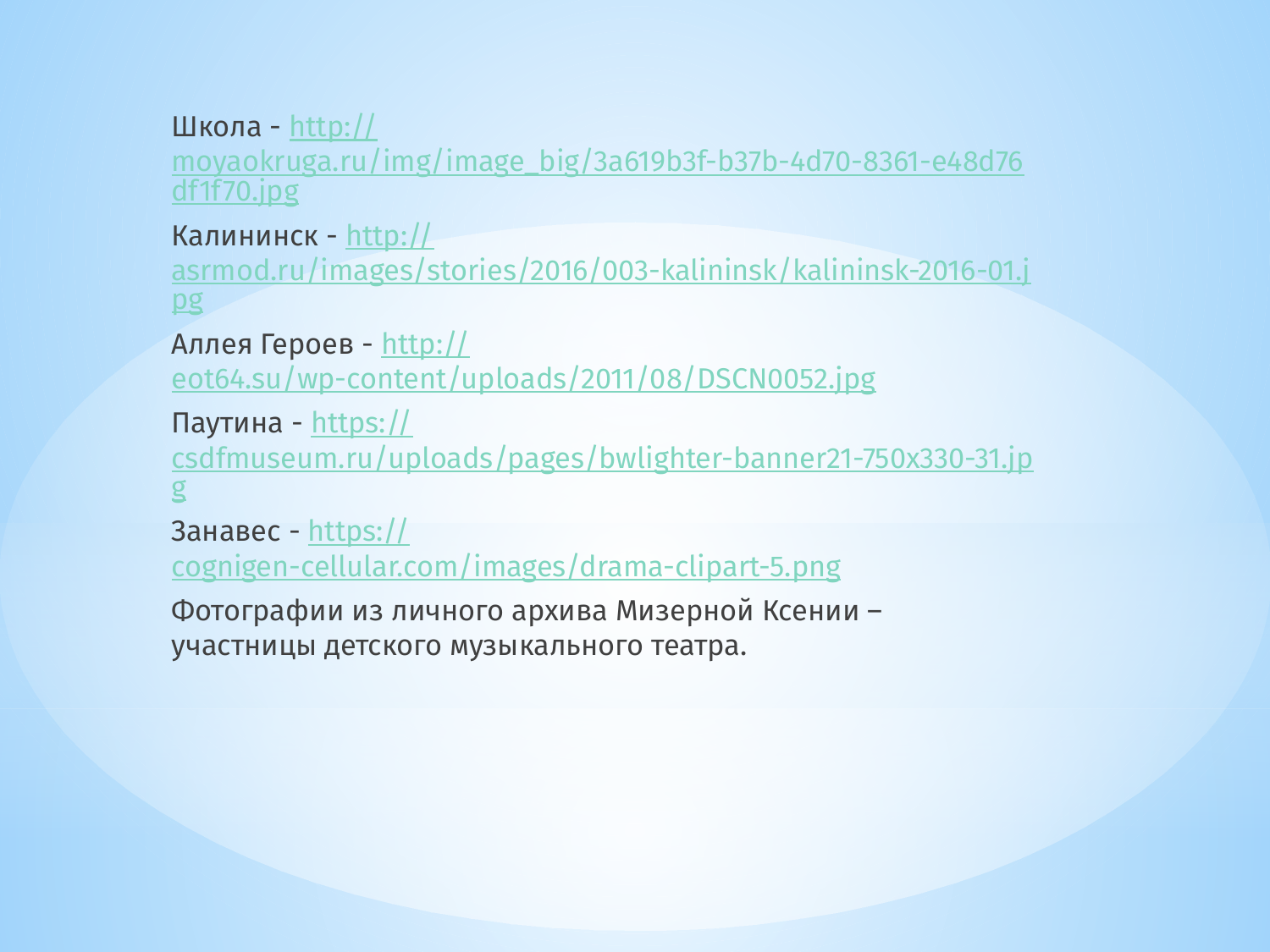

Школа - http://moyaokruga.ru/img/image_big/3a619b3f-b37b-4d70-8361-e48d76df1f70.jpg
Калининск - http://asrmod.ru/images/stories/2016/003-kalininsk/kalininsk-2016-01.jpg
Аллея Героев - http://eot64.su/wp-content/uploads/2011/08/DSCN0052.jpg
Паутина - https://csdfmuseum.ru/uploads/pages/bwlighter-banner21-750x330-31.jpg
Занавес - https://cognigen-cellular.com/images/drama-clipart-5.png
Фотографии из личного архива Мизерной Ксении – участницы детского музыкального театра.

#